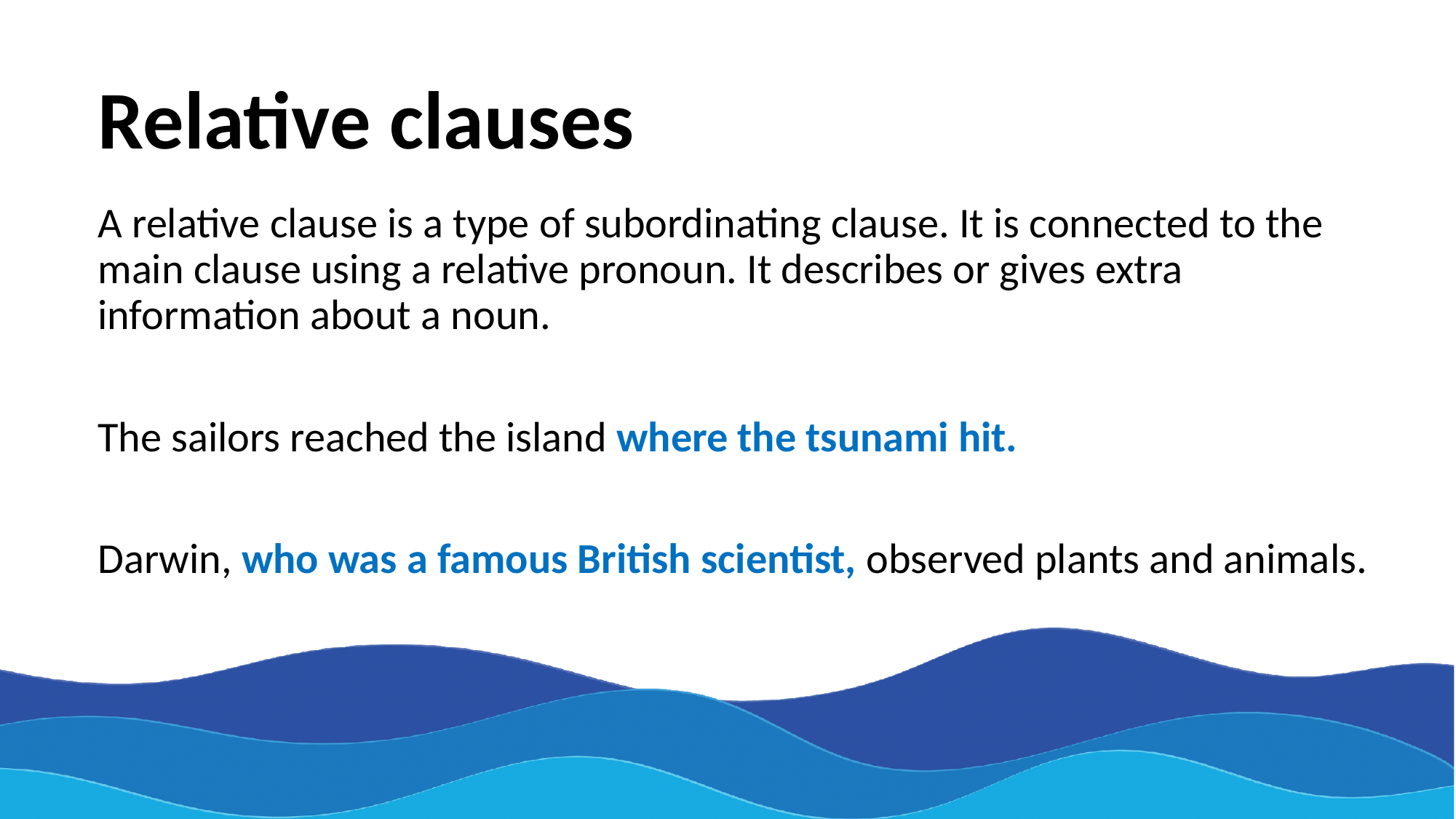

Relative clauses
A relative clause is a type of subordinating clause. It is connected to the main clause using a relative pronoun. It describes or gives extra information about a noun.

The sailors reached the island where the tsunami hit.

Darwin, who was a famous British scientist, observed plants and animals.